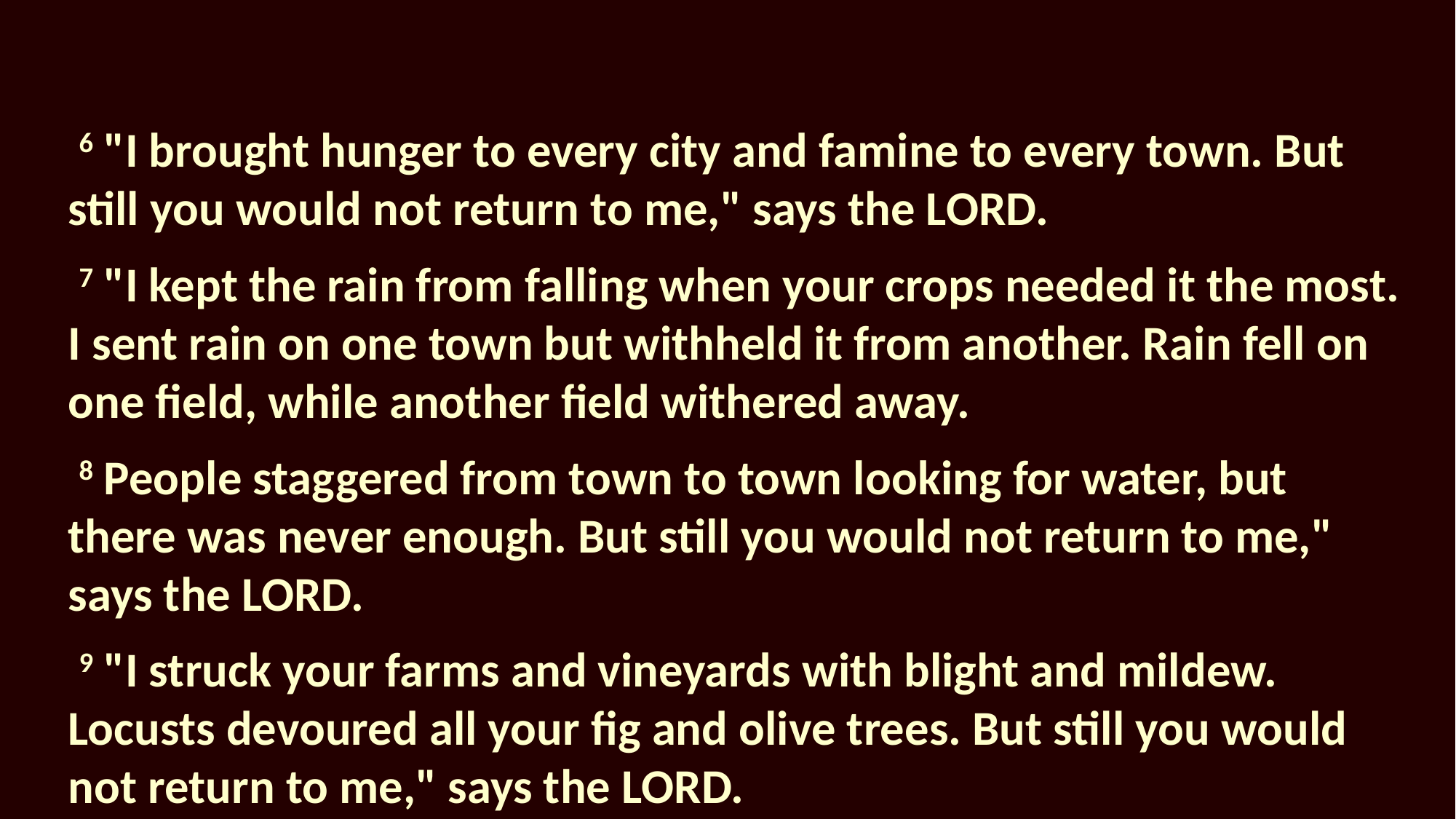

6 "I brought hunger to every city and famine to every town. But still you would not return to me," says the LORD.
 7 "I kept the rain from falling when your crops needed it the most. I sent rain on one town but withheld it from another. Rain fell on one field, while another field withered away.
 8 People staggered from town to town looking for water, but there was never enough. But still you would not return to me," says the LORD.
 9 "I struck your farms and vineyards with blight and mildew. Locusts devoured all your fig and olive trees. But still you would not return to me," says the LORD.